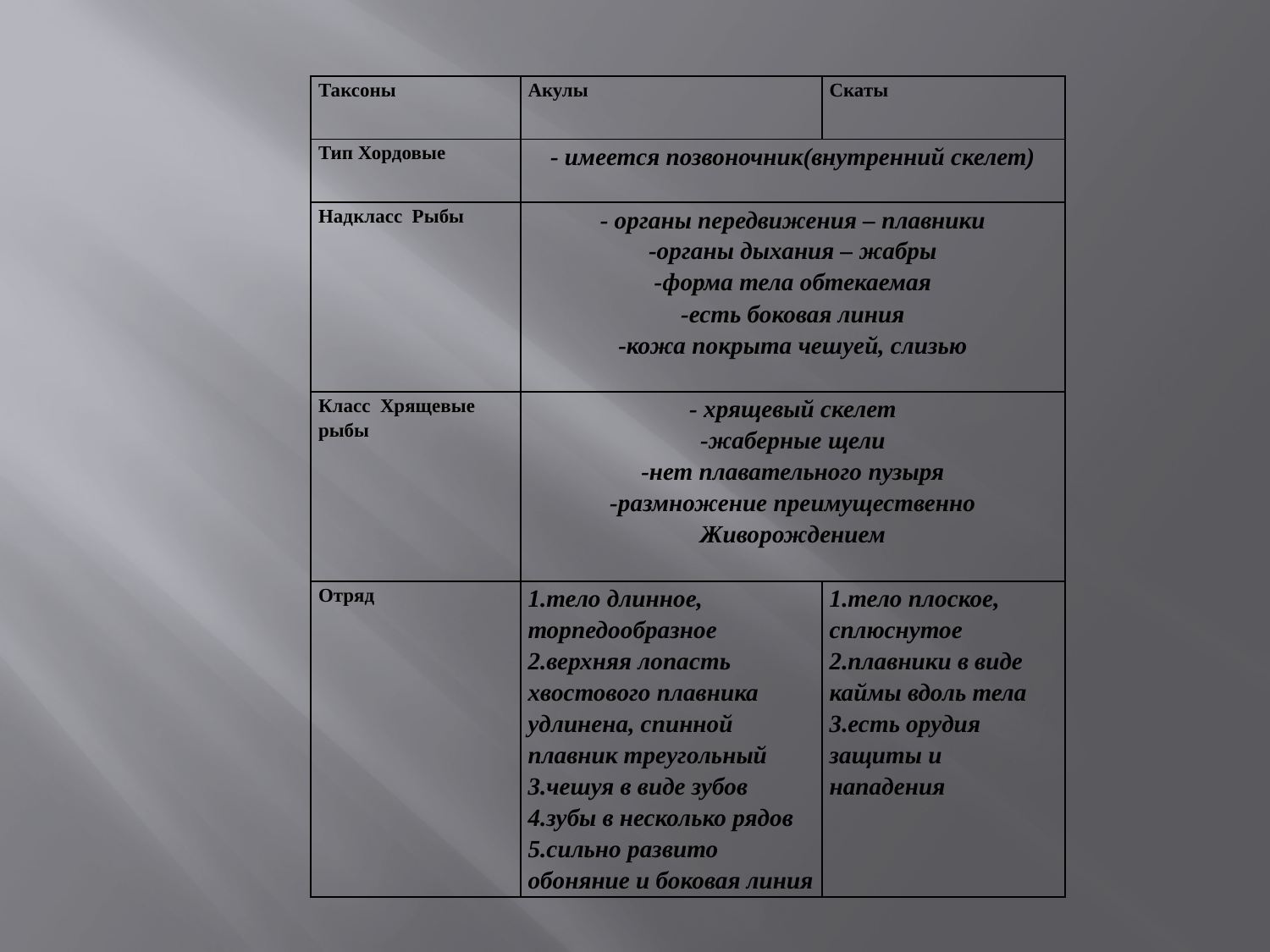

| Таксоны | Акулы | Скаты |
| --- | --- | --- |
| Тип Хордовые | - имеется позвоночник(внутренний скелет) |  |
| Надкласс Рыбы | - органы передвижения – плавники -органы дыхания – жабры -форма тела обтекаемая -есть боковая линия -кожа покрыта чешуей, слизью |  |
| Класс Хрящевые рыбы | - хрящевый скелет -жаберные щели -нет плавательного пузыря -размножение преимущественно Живорождением |  |
| Отряд | 1.тело длинное, торпедообразное 2.верхняя лопасть хвостового плавника удлинена, спинной плавник треугольный 3.чешуя в виде зубов 4.зубы в несколько рядов 5.сильно развито обоняние и боковая линия | 1.тело плоское, сплюснутое 2.плавники в виде каймы вдоль тела 3.есть орудия защиты и нападения |